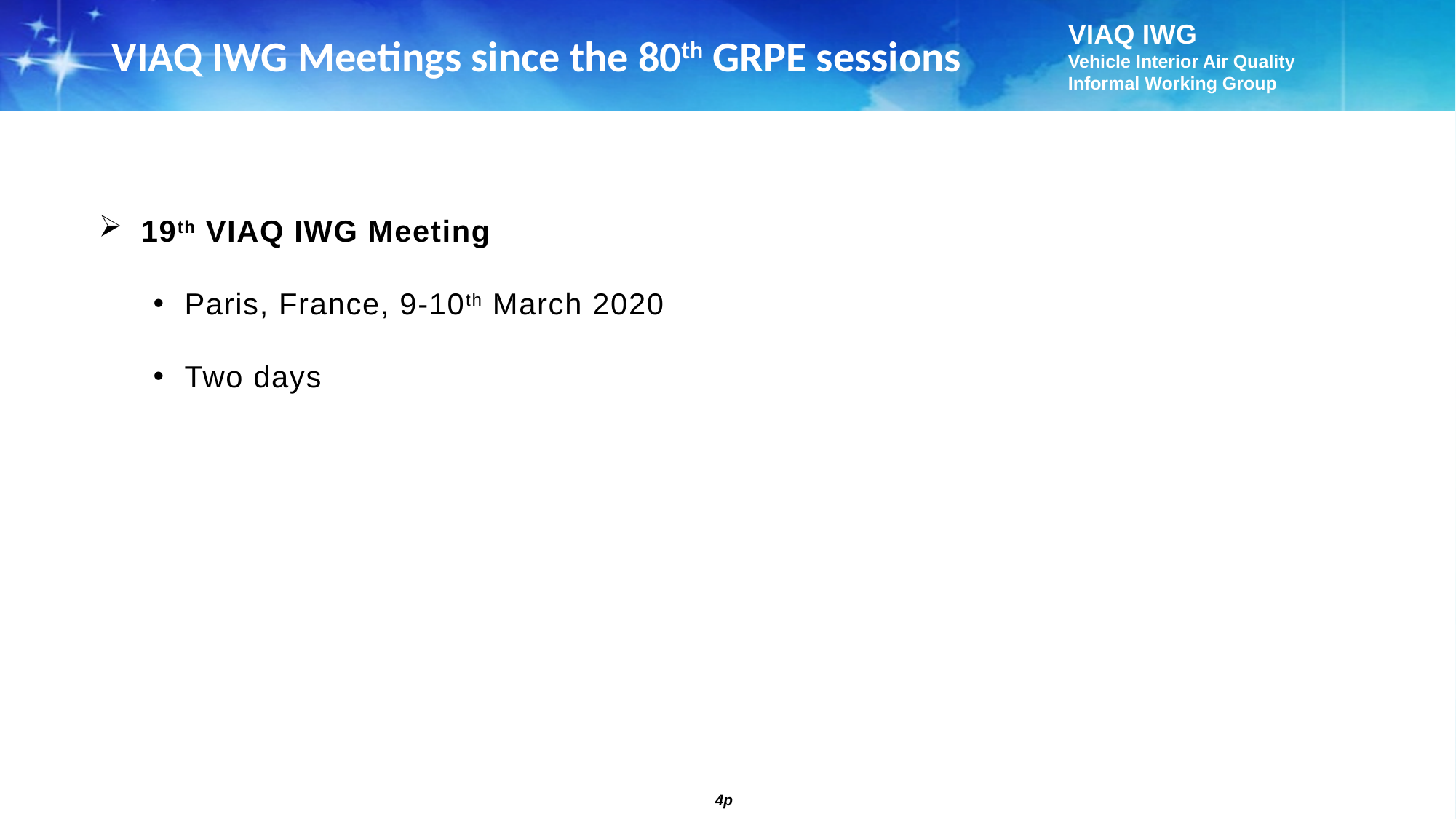

VIAQ IWG Meetings since the 80th GRPE sessions
19th VIAQ IWG Meeting
Paris, France, 9-10th March 2020
Two days